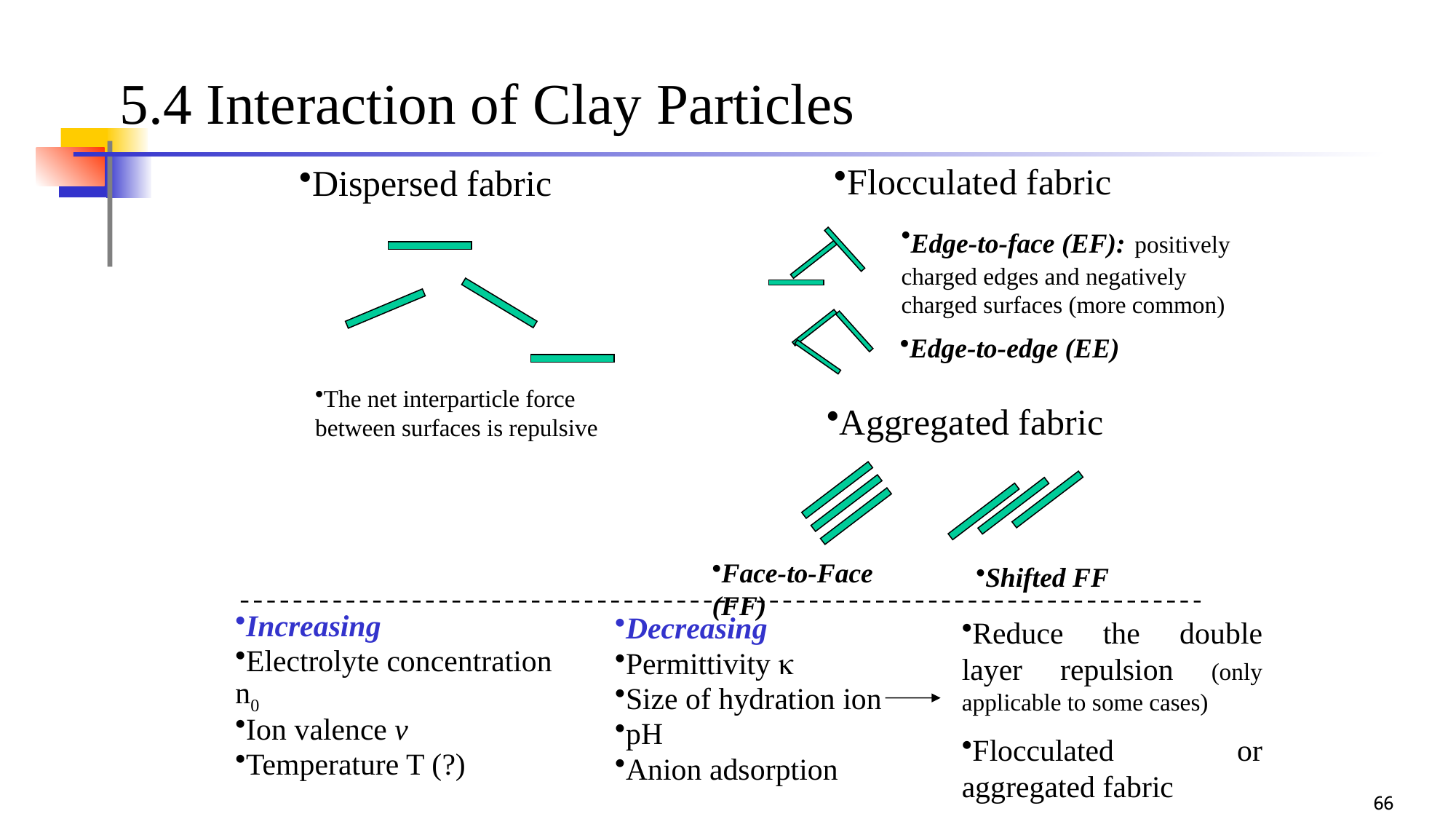

66
# 5.4 Interaction of Clay Particles
Flocculated fabric
Dispersed fabric

The net interparticle force between surfaces is repulsive
Edge-to-face (EF): positively charged edges and negatively charged surfaces (more common)

Edge-to-edge (EE)
Aggregated fabric

Face-to-Face (FF)
Shifted FF

Increasing
Electrolyte concentration n0
Ion valence v
Temperature T (?)
Reduce the double layer repulsion (only applicable to some cases)
Flocculated or aggregated fabric
Decreasing
Permittivity κ
Size of hydration ion
pH
Anion adsorption